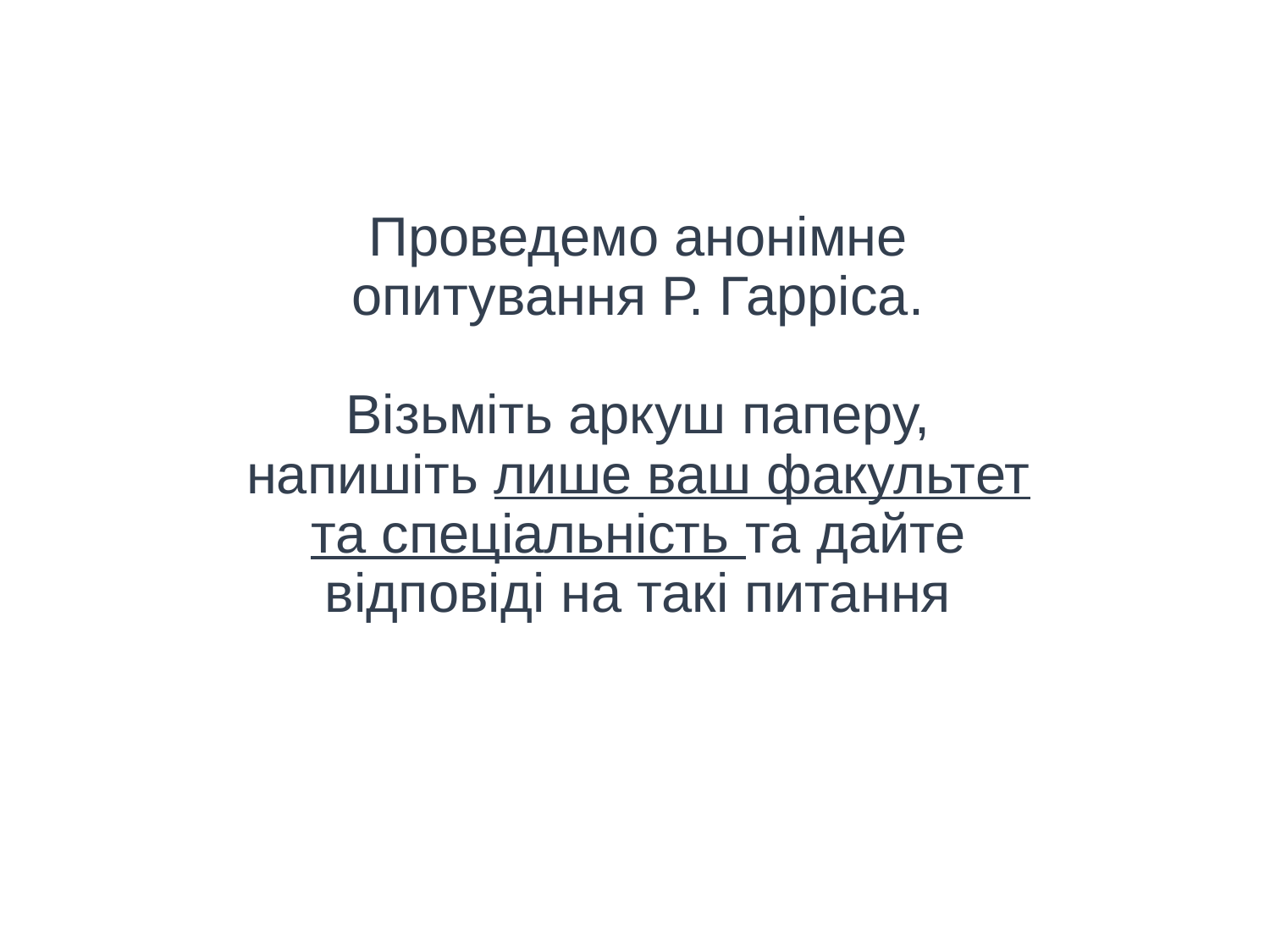

# Проведемо анонімне опитування Р. Гарріса. Візьміть аркуш паперу, напишіть лише ваш факультет та спеціальність та дайте відповіді на такі питання